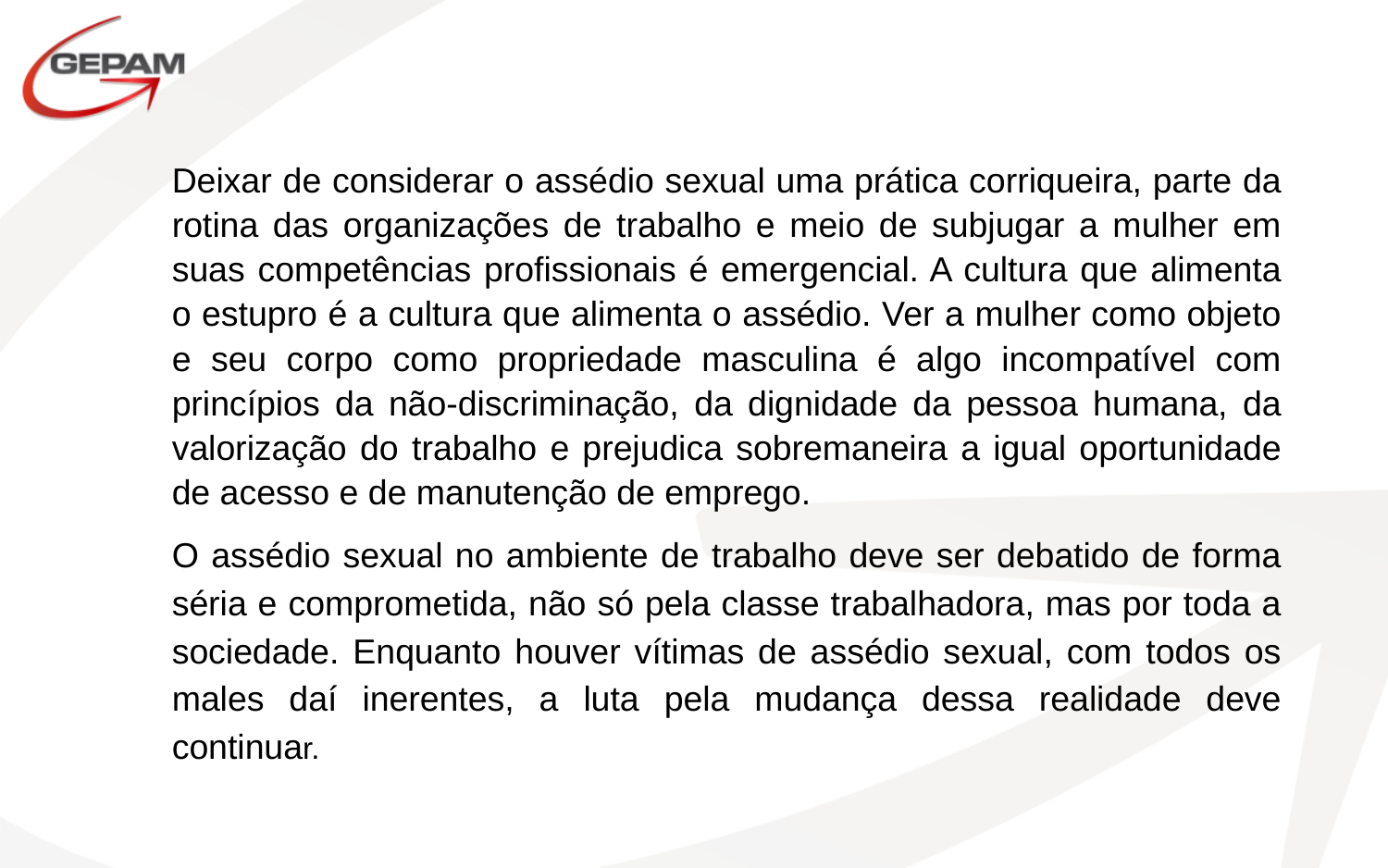

Deixar de considerar o assédio sexual uma prática corriqueira, parte da rotina das organizações de trabalho e meio de subjugar a mulher em suas competências profissionais é emergencial. A cultura que alimenta o estupro é a cultura que alimenta o assédio. Ver a mulher como objeto e seu corpo como propriedade masculina é algo incompatível com princípios da não-discriminação, da dignidade da pessoa humana, da valorização do trabalho e prejudica sobremaneira a igual oportunidade de acesso e de manutenção de emprego.
O assédio sexual no ambiente de trabalho deve ser debatido de forma séria e comprometida, não só pela classe trabalhadora, mas por toda a sociedade. Enquanto houver vítimas de assédio sexual, com todos os males daí inerentes, a luta pela mudança dessa realidade deve continuar.